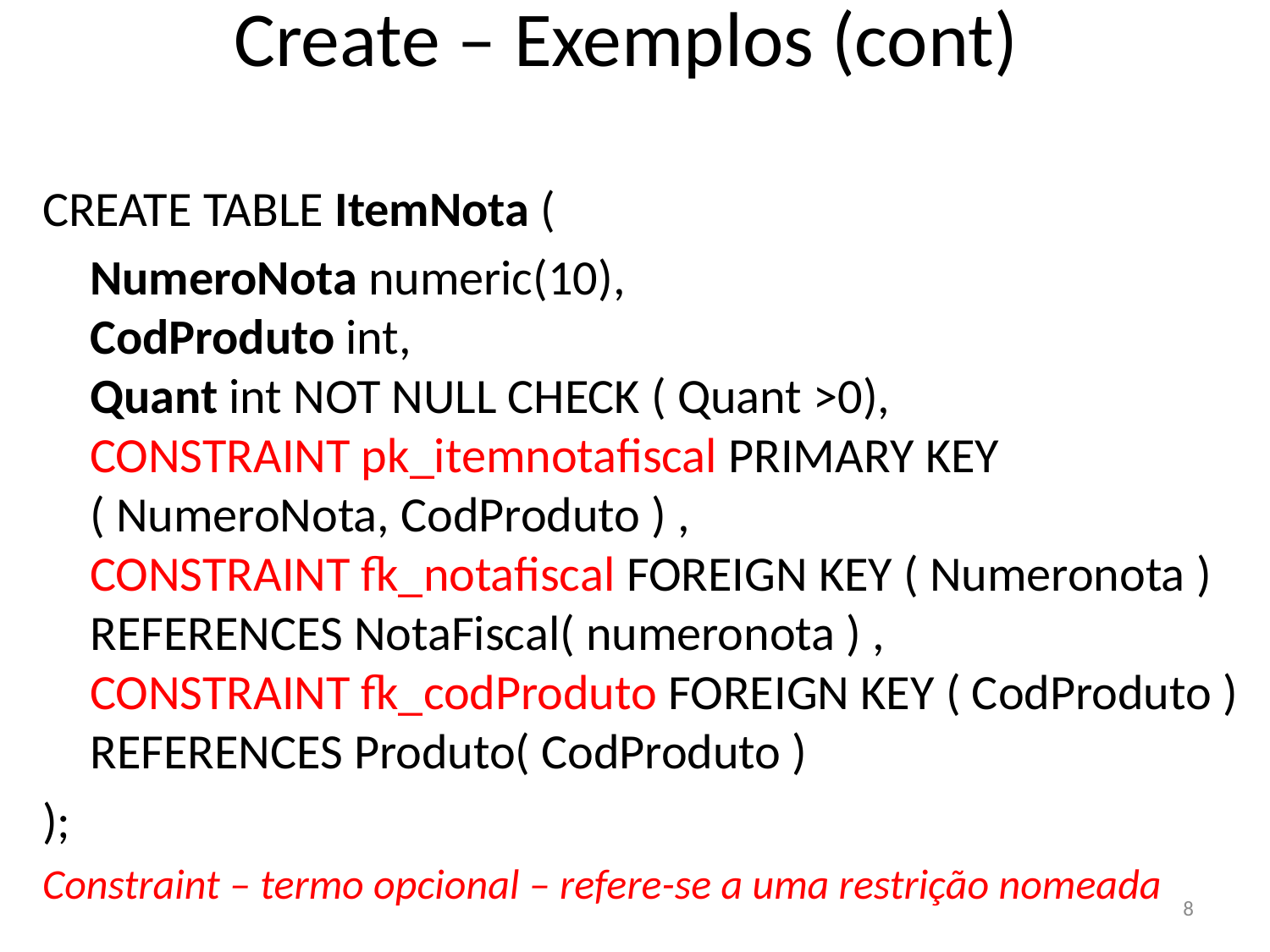

# Create – Exemplos (cont)

CREATE TABLE ItemNota (
	NumeroNota numeric(10),
CodProduto int,
Quant int NOT NULL CHECK ( Quant >0),
CONSTRAINT pk_itemnotafiscal PRIMARY KEY ( NumeroNota, CodProduto ) ,
CONSTRAINT fk_notafiscal FOREIGN KEY ( Numeronota )
REFERENCES NotaFiscal( numeronota ) ,
CONSTRAINT fk_codProduto FOREIGN KEY ( CodProduto )
REFERENCES Produto( CodProduto )
);
Constraint – termo opcional – refere-se a uma restrição nomeada
8